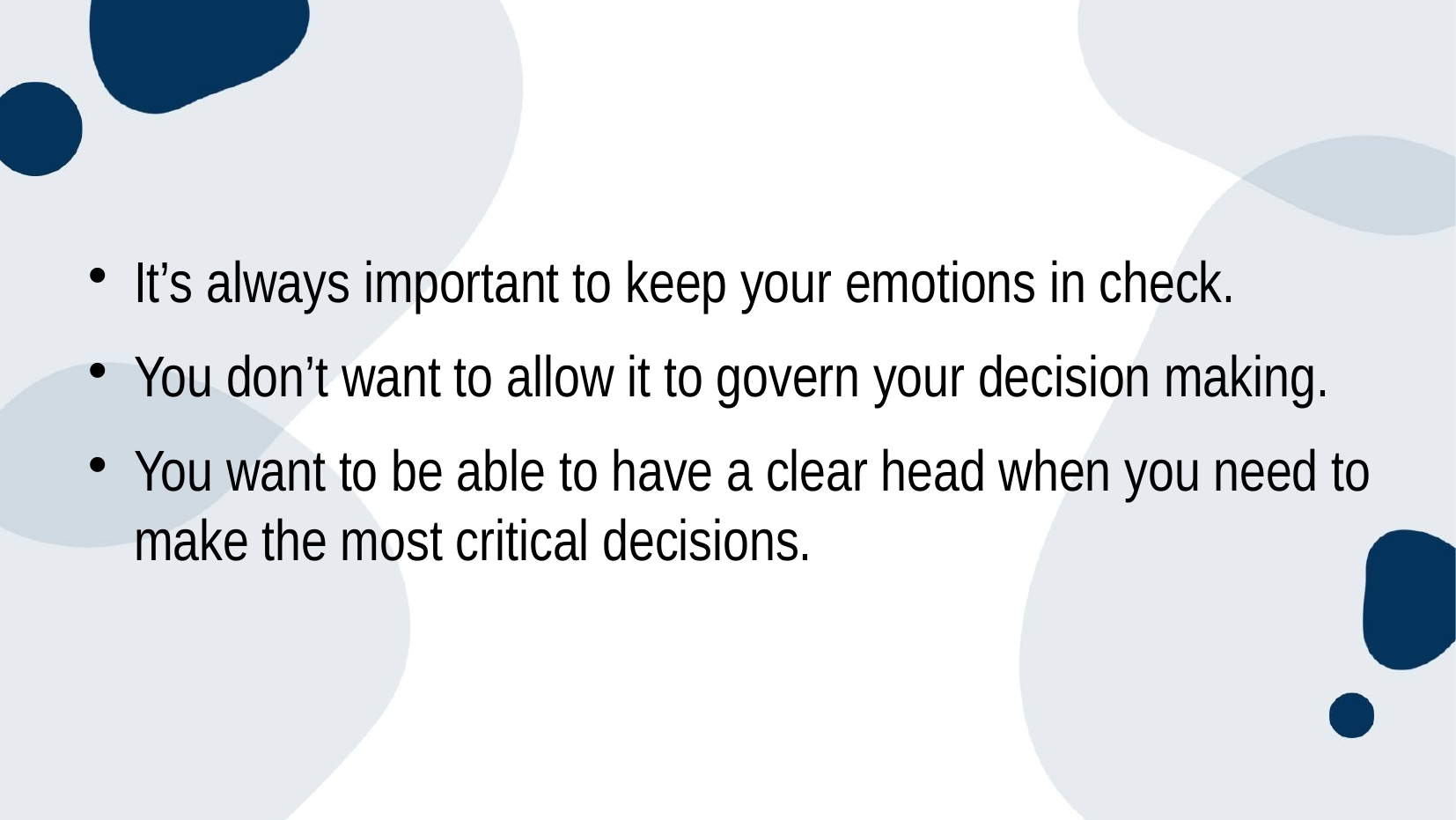

#
It’s always important to keep your emotions in check.
You don’t want to allow it to govern your decision making.
You want to be able to have a clear head when you need to make the most critical decisions.